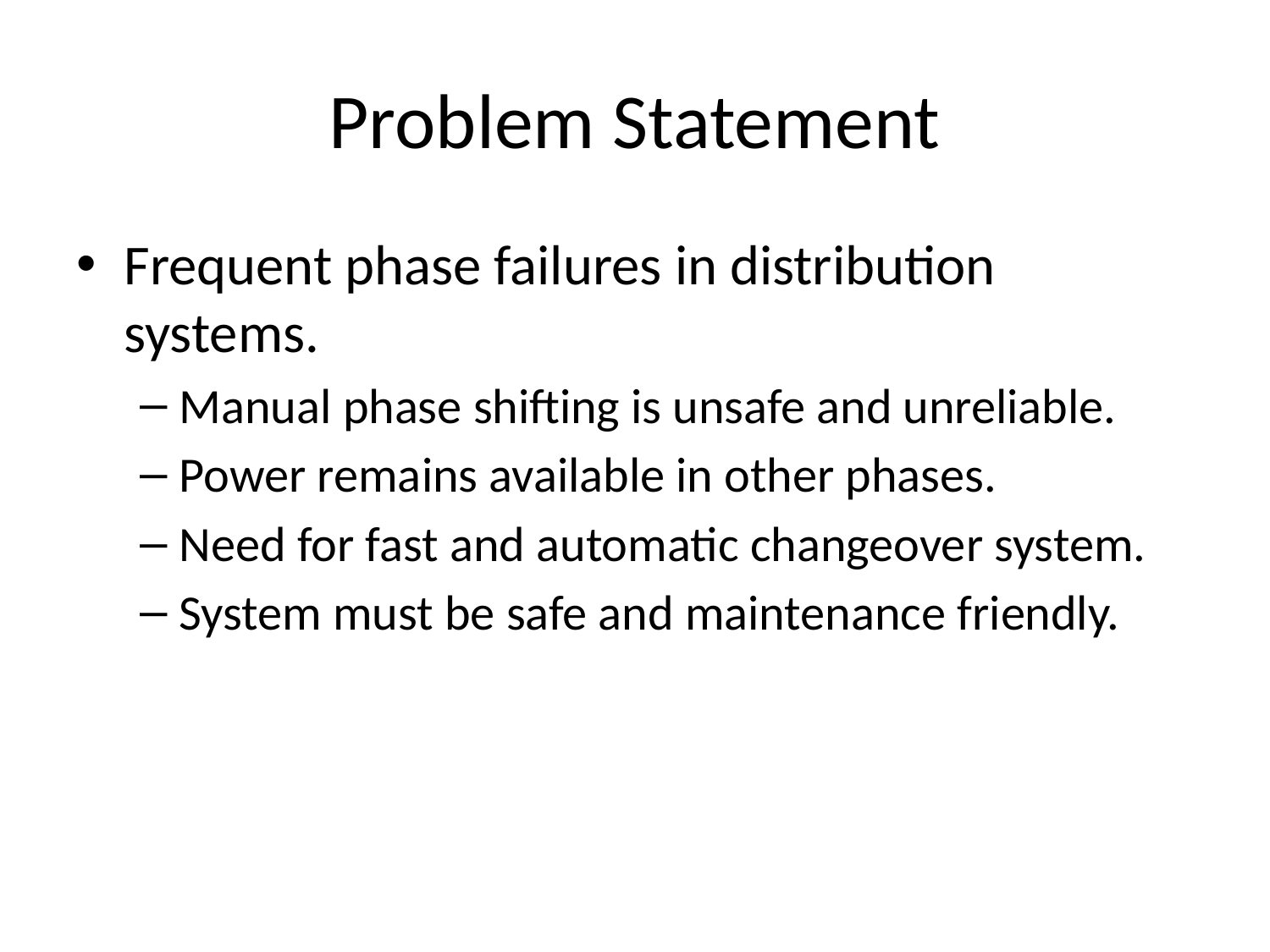

# Problem Statement
Frequent phase failures in distribution systems.
Manual phase shifting is unsafe and unreliable.
Power remains available in other phases.
Need for fast and automatic changeover system.
System must be safe and maintenance friendly.